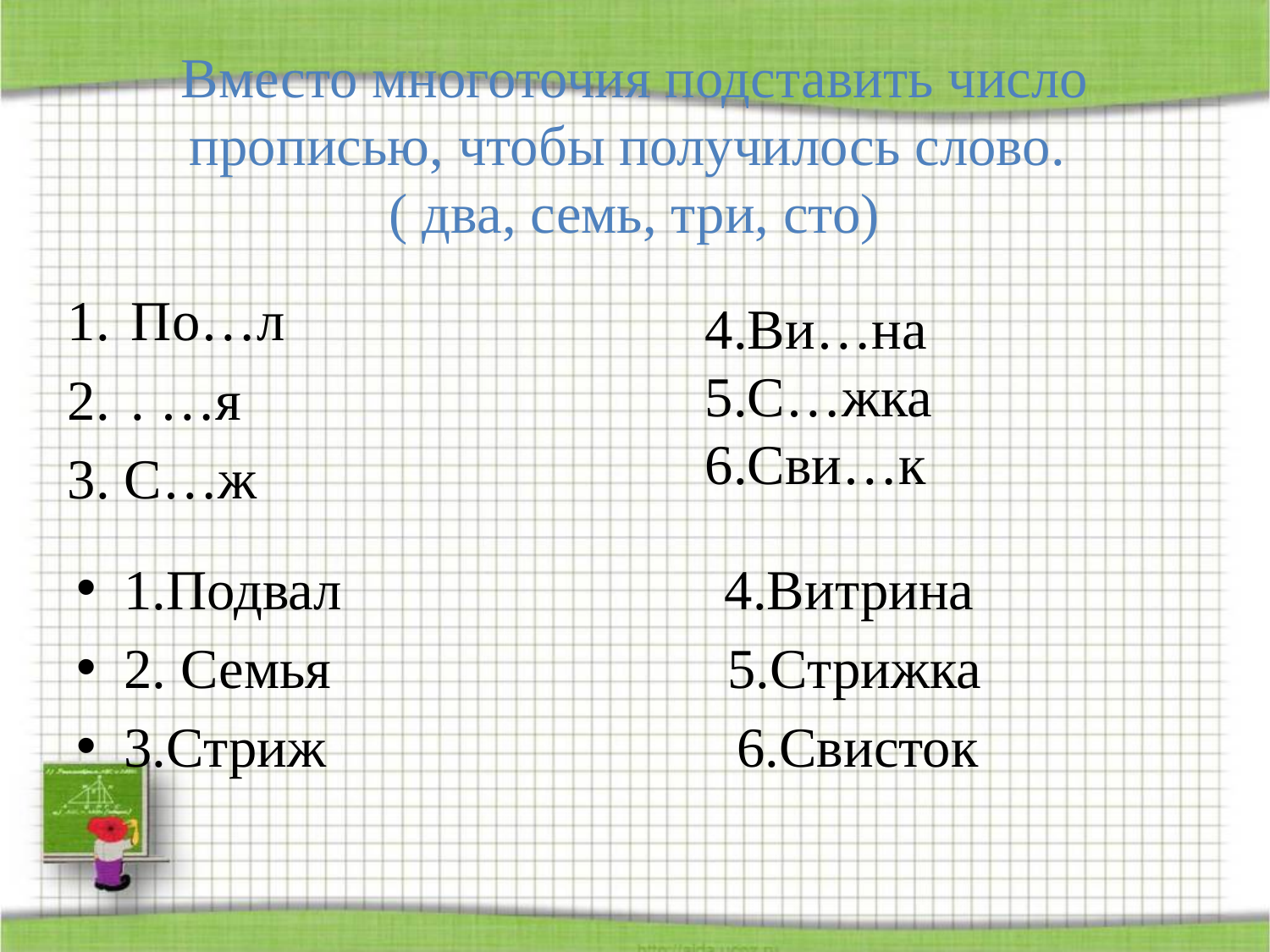

# Вместо многоточия подставить число прописью, чтобы получилось слово. ( два, семь, три, сто)

По…л
. …я
3. С…ж

         4.Ви…на
         5.С…жка
         6.Сви…к
1.Подвал                           4.Витрина
2. Семья                            5.Стрижка
3.Стриж                             6.Свисток